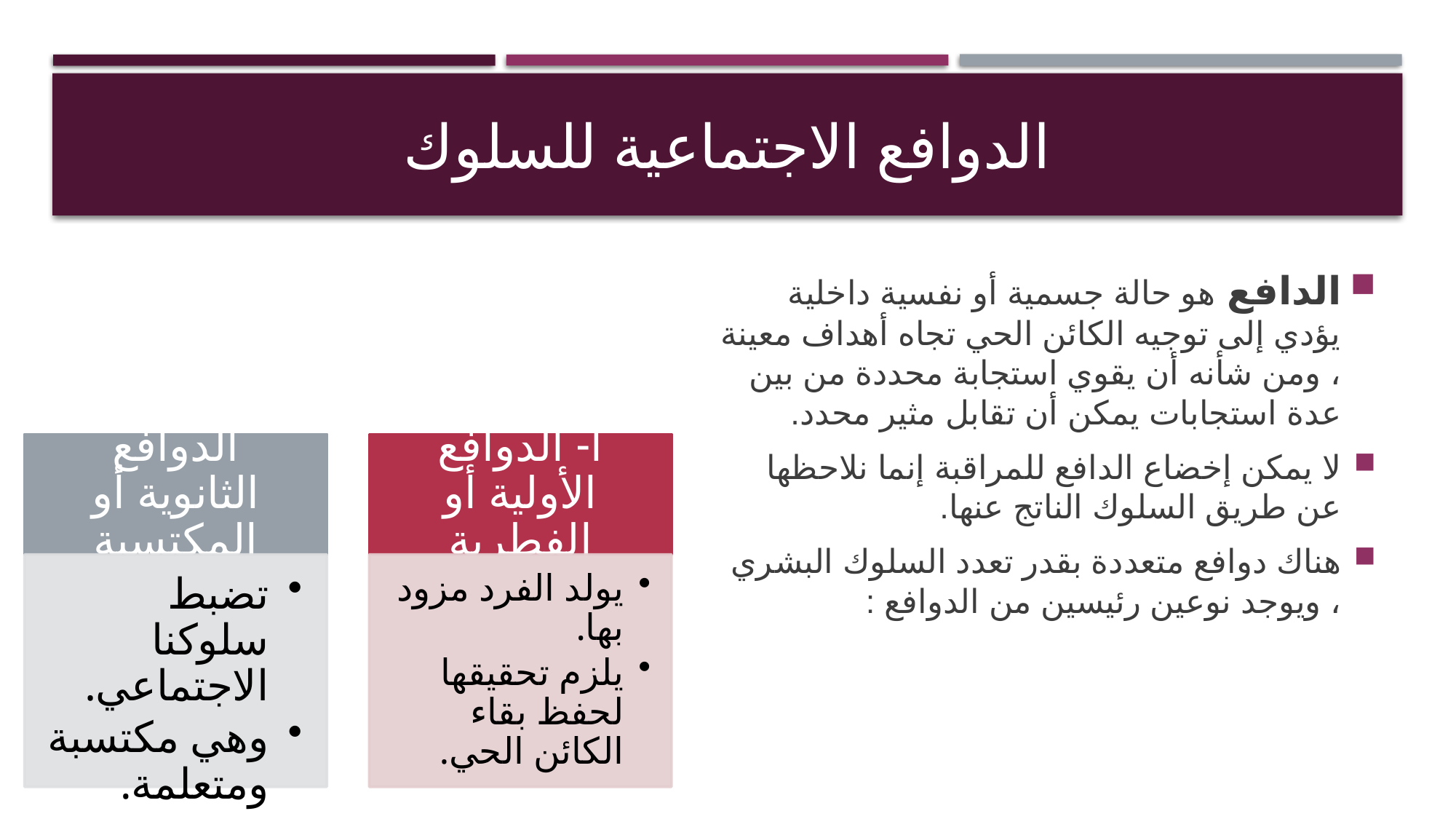

# الدوافع الاجتماعية للسلوك
الدافع هو حالة جسمية أو نفسية داخلية يؤدي إلى توجيه الكائن الحي تجاه أهداف معينة ، ومن شأنه أن يقوي استجابة محددة من بين عدة استجابات يمكن أن تقابل مثير محدد.
لا يمكن إخضاع الدافع للمراقبة إنما نلاحظها عن طريق السلوك الناتج عنها.
هناك دوافع متعددة بقدر تعدد السلوك البشري  ، ويوجد نوعين رئيسين من الدوافع :
أ- الدوافع الأولية أو الفطرية
يولد الفرد مزود بها.
يلزم تحقيقها لحفظ بقاء الكائن الحي.
الدوافع الثانوية أو المكتسبة
تضبط سلوكنا الاجتماعي.
وهي مكتسبة ومتعلمة.